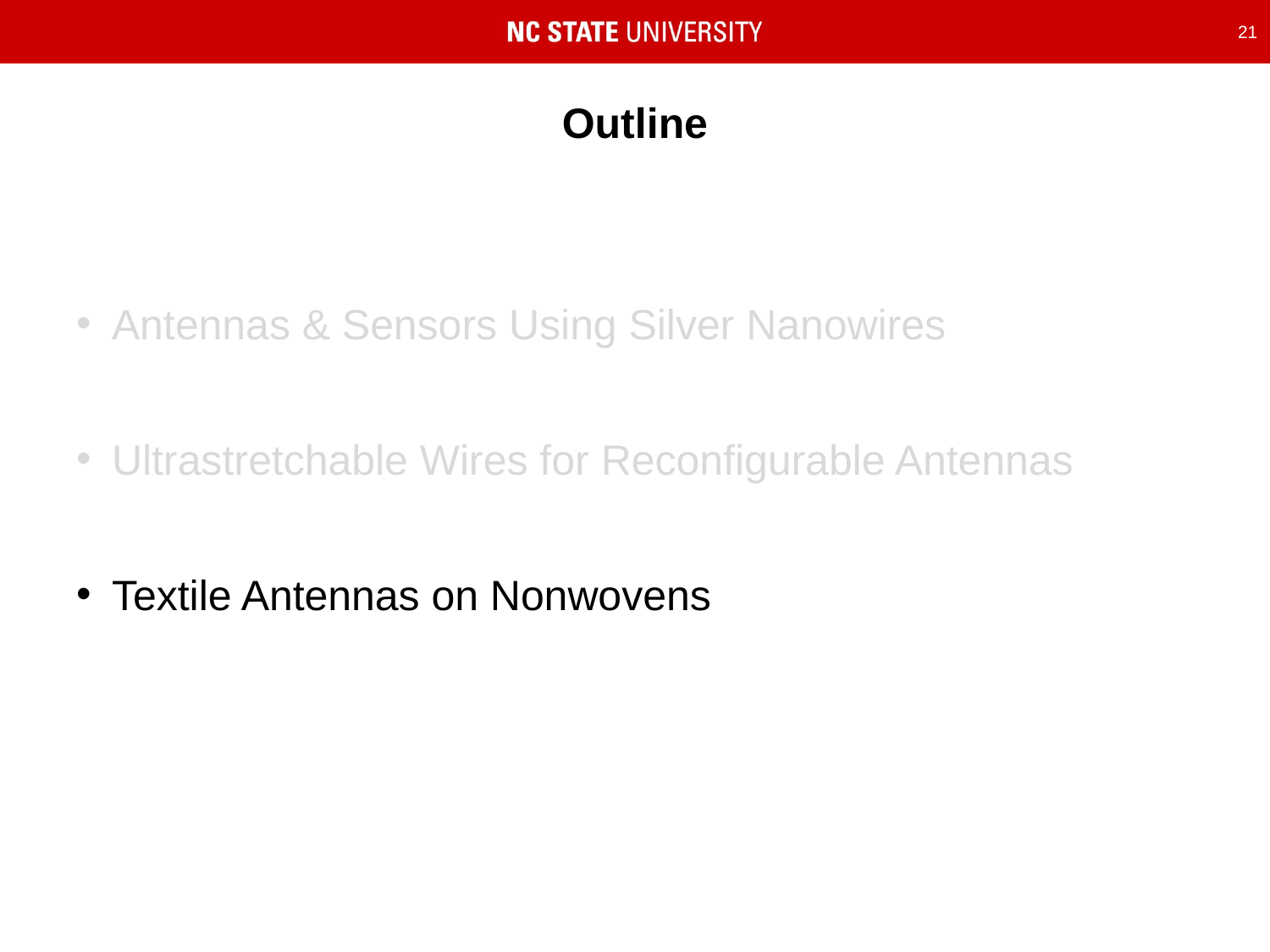

21
# Outline
Antennas & Sensors Using Silver Nanowires
Ultrastretchable Wires for Reconfigurable Antennas
Textile Antennas on Nonwovens